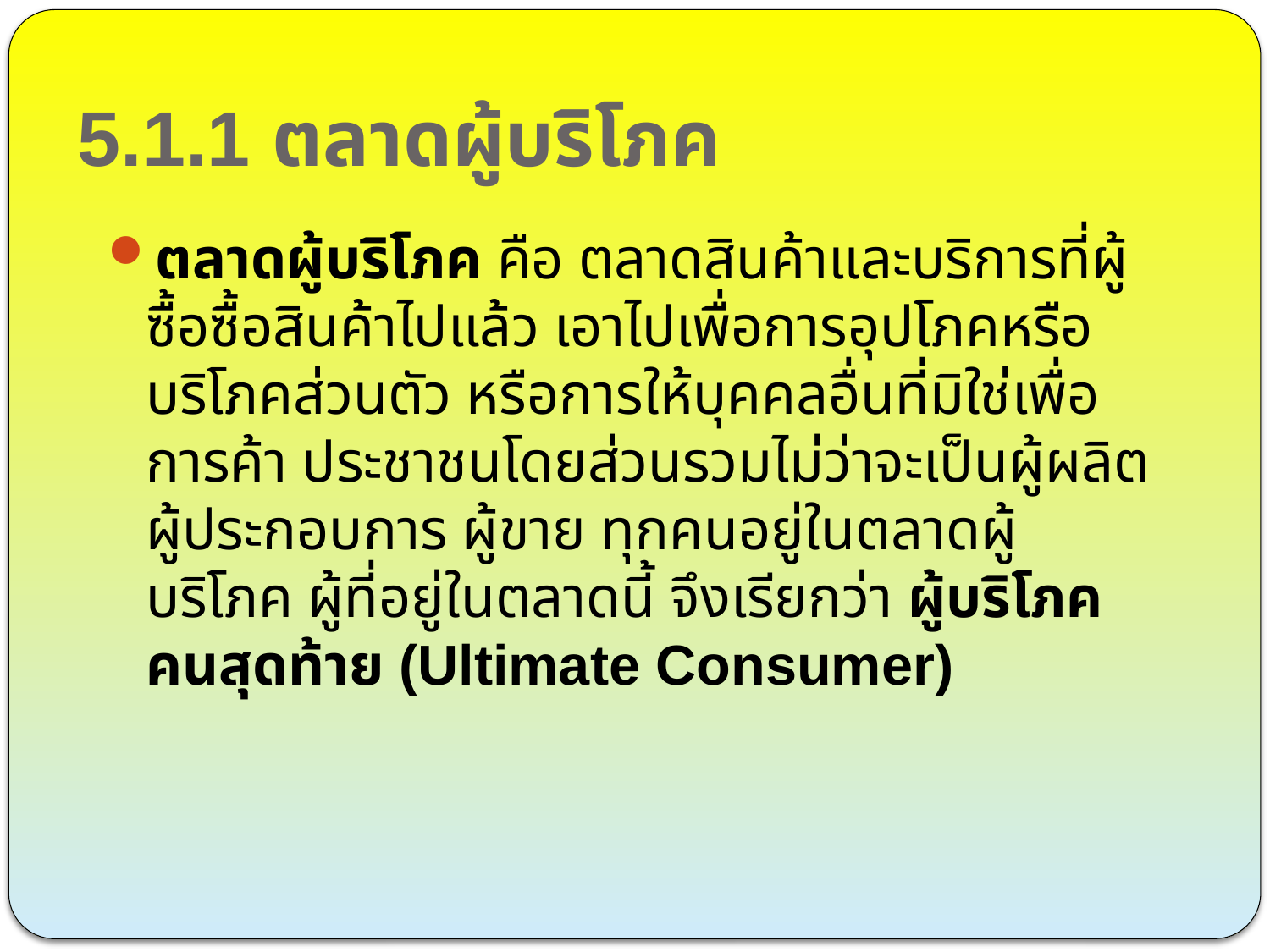

# 5.1.1 ตลาดผู้บริโภค
ตลาดผู้บริโภค คือ ตลาดสินค้าและบริการที่ผู้ซื้อซื้อสินค้าไปแล้ว เอาไปเพื่อการอุปโภคหรือบริโภคส่วนตัว หรือการให้บุคคลอื่นที่มิใช่เพื่อการค้า ประชาชนโดยส่วนรวมไม่ว่าจะเป็นผู้ผลิต ผู้ประกอบการ ผู้ขาย ทุกคนอยู่ในตลาดผู้บริโภค ผู้ที่อยู่ในตลาดนี้ จึงเรียกว่า ผู้บริโภคคนสุดท้าย (Ultimate Consumer)